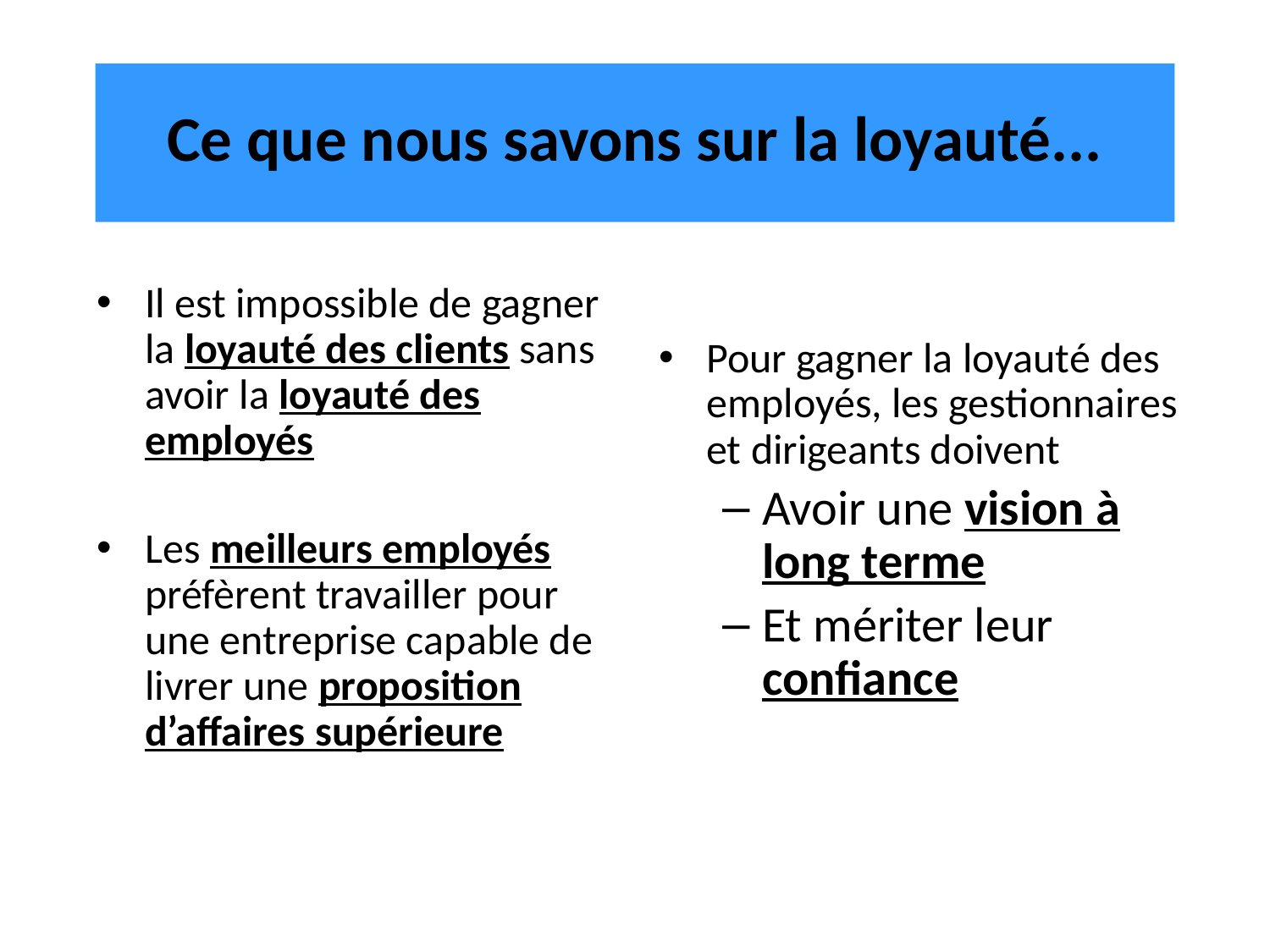

# Ce que nous savons sur la loyauté...

Pour gagner la loyauté des employés, les gestionnaires et dirigeants doivent
Avoir une vision à long terme
Et mériter leur confiance
Il est impossible de gagner la loyauté des clients sans avoir la loyauté des employés

Les meilleurs employés préfèrent travailler pour une entreprise capable de livrer une proposition d’affaires supérieure